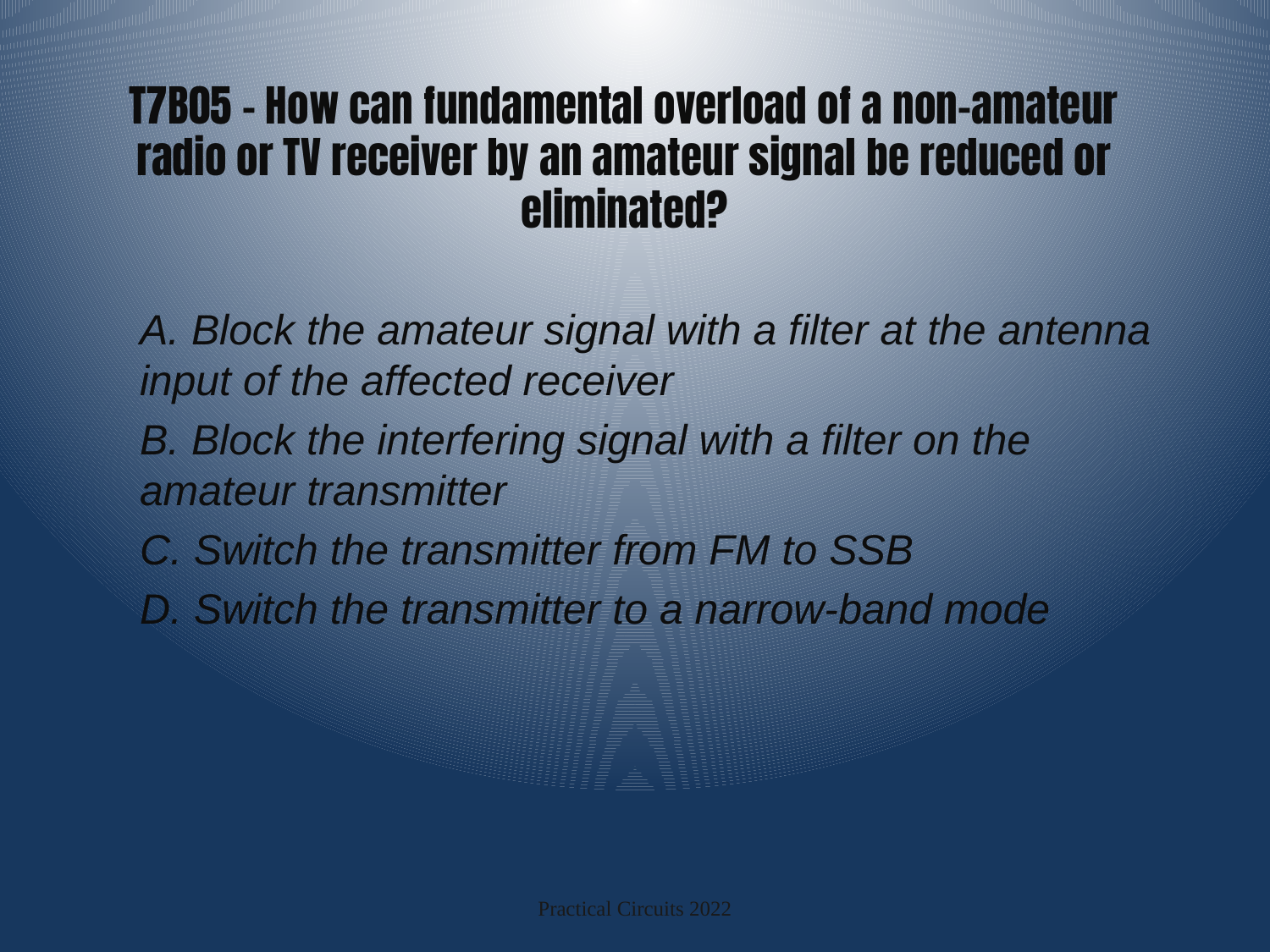

# T7B05 - How can fundamental overload of a non-amateur radio or TV receiver by an amateur signal be reduced or eliminated?
A. Block the amateur signal with a filter at the antenna input of the affected receiver
B. Block the interfering signal with a filter on the amateur transmitter
C. Switch the transmitter from FM to SSB
D. Switch the transmitter to a narrow-band mode

Practical Circuits 2022